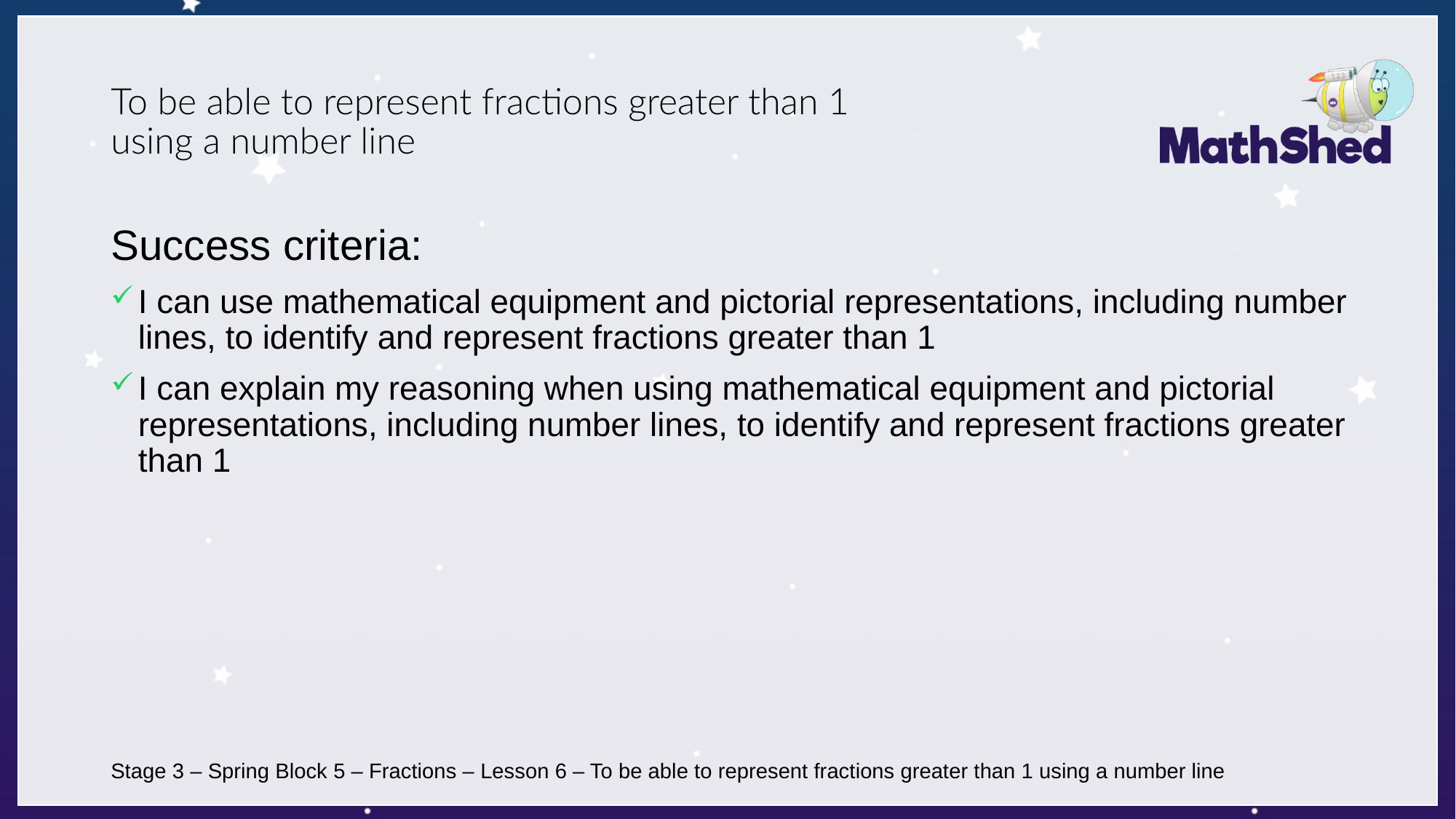

# To be able to represent fractions greater than 1 using a number line
Success criteria:
I can use mathematical equipment and pictorial representations, including number lines, to identify and represent fractions greater than 1
I can explain my reasoning when using mathematical equipment and pictorial representations, including number lines, to identify and represent fractions greater than 1
Stage 3 – Spring Block 5 – Fractions – Lesson 6 – To be able to represent fractions greater than 1 using a number line